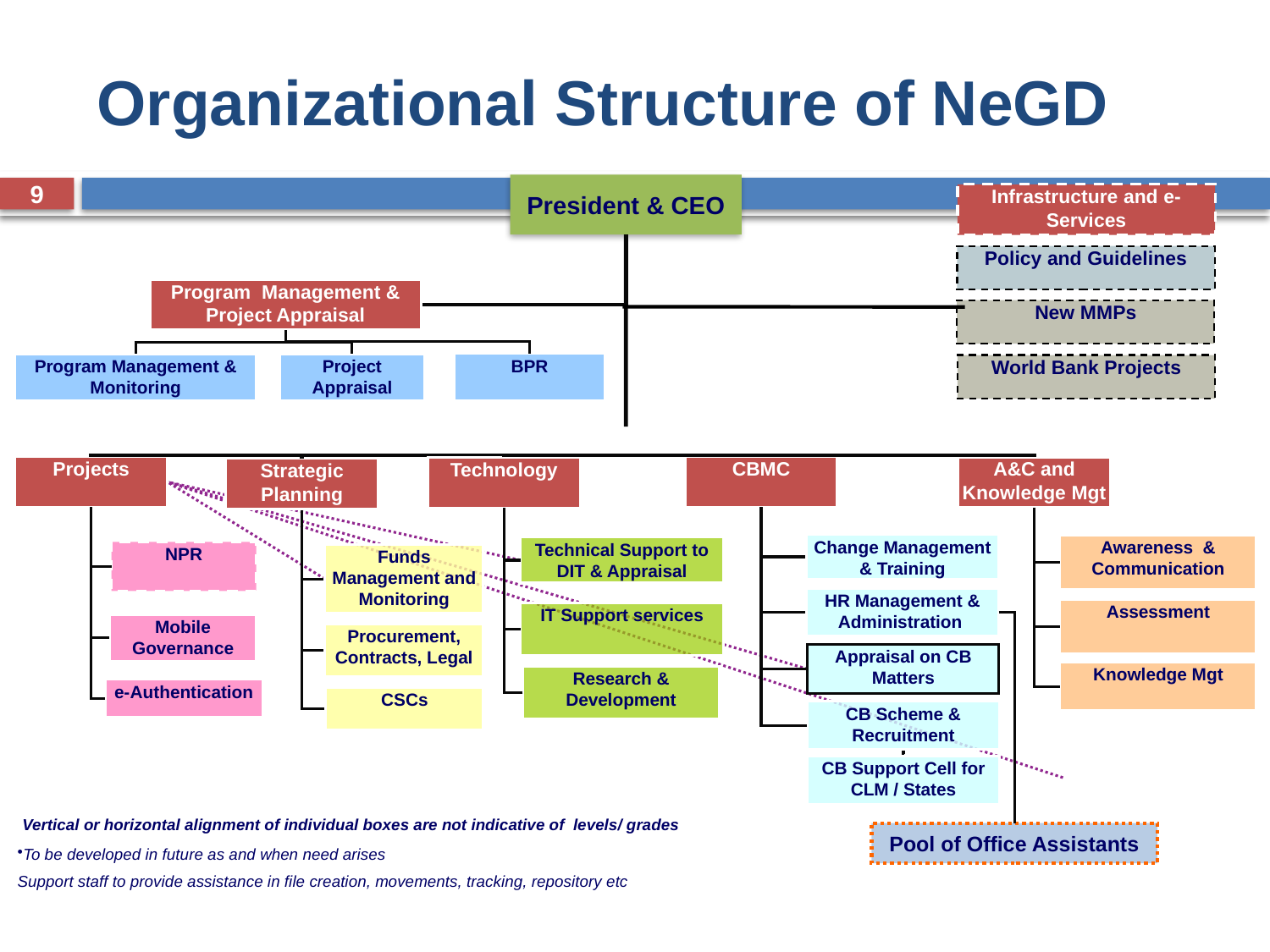

# Organizational Structure of NeGD
President & CEO
9
Infrastructure and e-Services
Policy and Guidelines
Program  Management & Project Appraisal
New MMPs

BPR
Project Appraisal

Program Management & Monitoring
World Bank Projects
Projects
CBMC
A&C and Knowledge Mgt
Technology
Strategic Planning
Change Management & Training
Awareness  & Communication
Technical Support to DIT & Appraisal
NPR
Funds Management and Monitoring
HR Management & Administration
Assessment
IT Support services
Mobile Governance
Procurement, Contracts, Legal
Appraisal on CB Matters
Knowledge Mgt
Research & Development
e-Authentication
CSCs
CB Scheme & Recruitment
CB Support Cell for CLM / States
Vertical or horizontal alignment of individual boxes are not indicative of  levels/ grades
Pool of Office Assistants
To be developed in future as and when need arises
Support staff to provide assistance in file creation, movements, tracking, repository etc